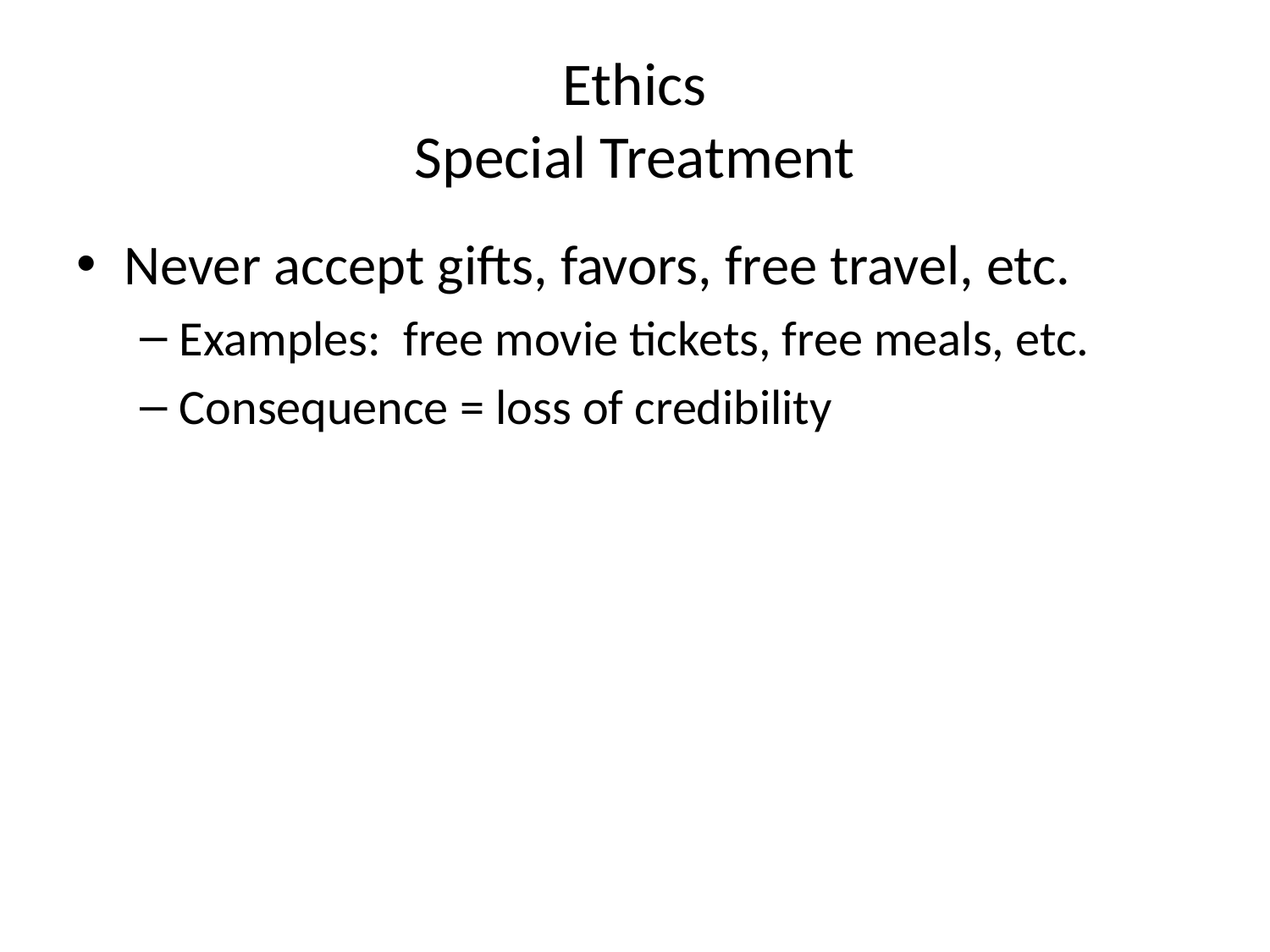

# Ethics Special Treatment
Never accept gifts, favors, free travel, etc.
Examples:  free movie tickets, free meals, etc.
Consequence = loss of credibility